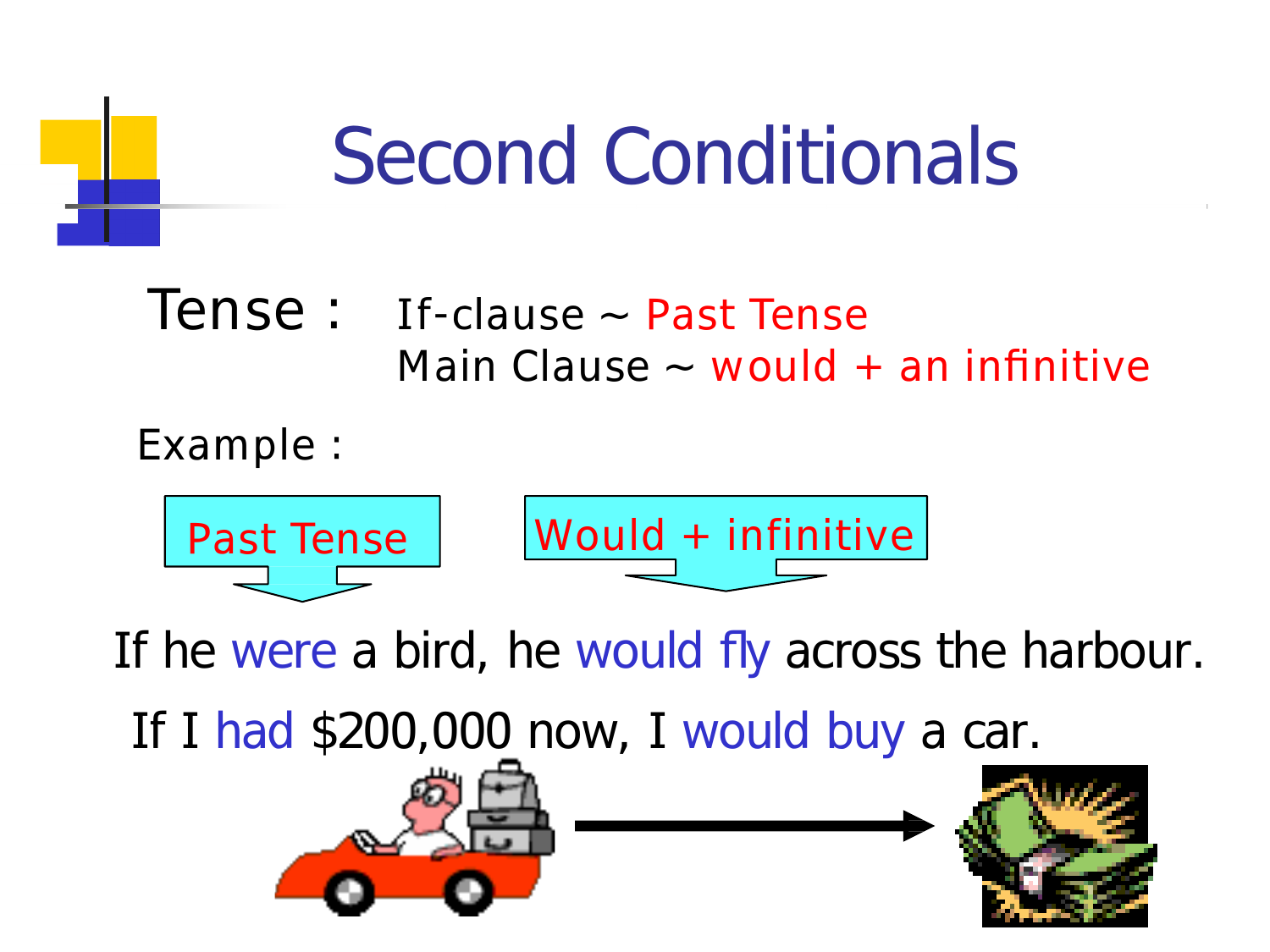

# Second Conditionals
Tense :
If-clause ~ Past Tense
Main Clause ~ would + an infinitive
Example :

Would + infinitive
Past Tense
If he were a bird, he would fly across the harbour.
If I had $200,000 now, I would buy a car.